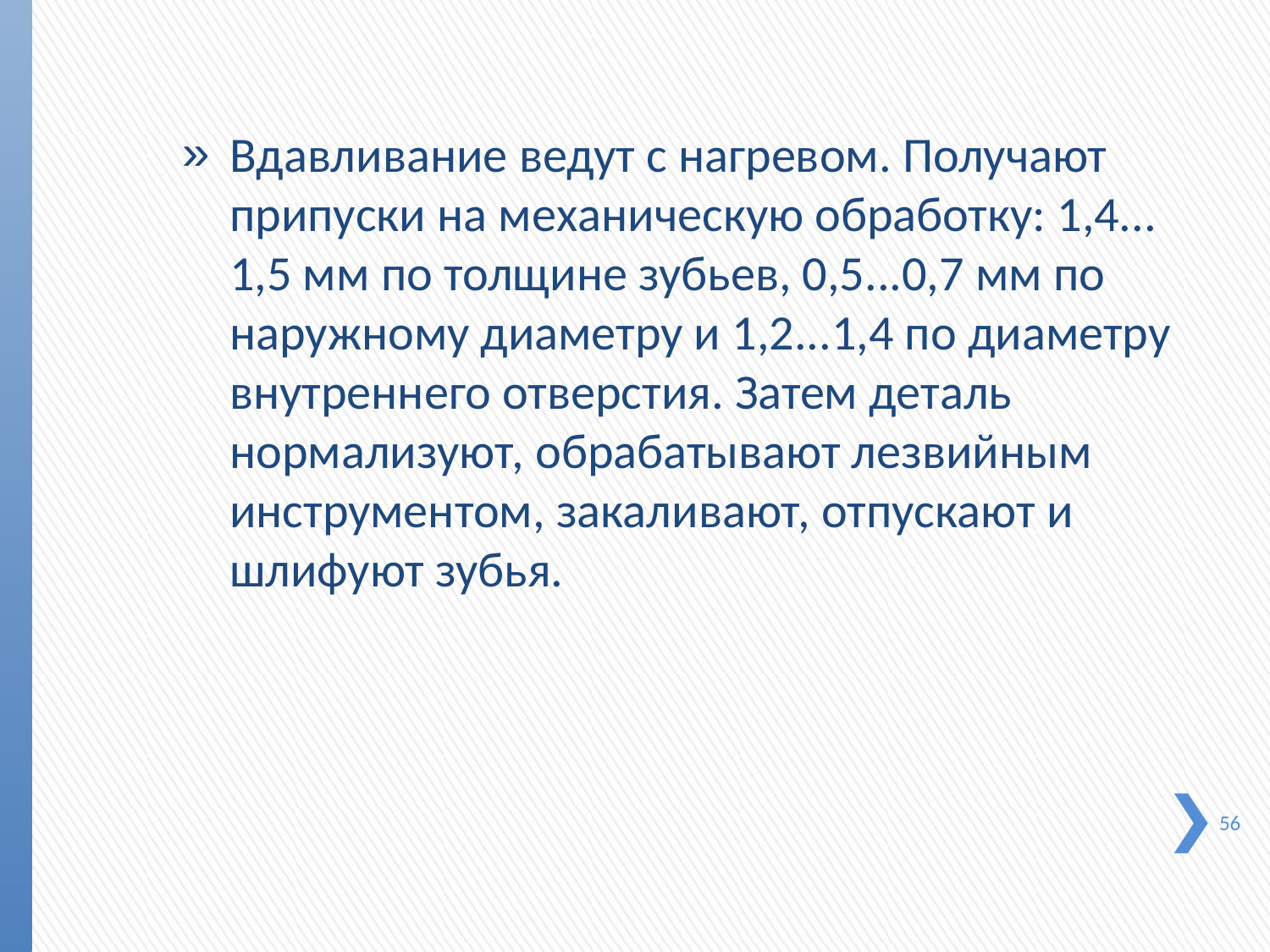

Вдавливание ведут с нагревом. Получают припуски на механи­ческую обработку: 1,4... 1,5 мм по толщине зубьев, 0,5...0,7 мм по наружному диаметру и 1,2...1,4 по диаметру внутреннего отверстия. Затем деталь нормализуют, обрабатывают лез­вийным инструментом, закаливают, отпускают и шлифуют зубья.

56